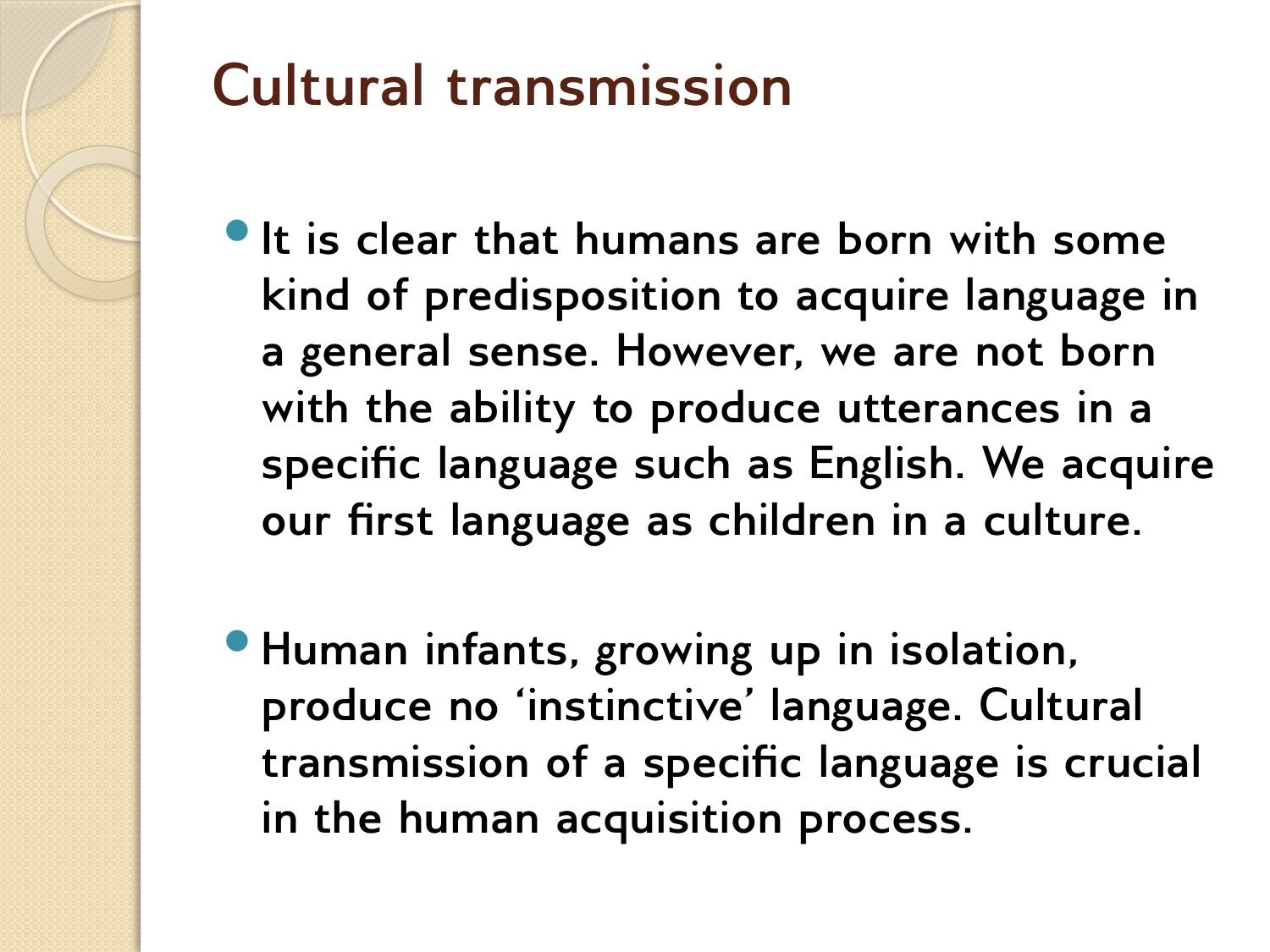

# Cultural transmission
It is clear that humans are born with some kind of predisposition to acquire language in a general sense. However, we are not born with the ability to produce utterances in a specific language such as English. We acquire our first language as children in a culture.

Human infants, growing up in isolation, produce no ‘instinctive’ language. Cultural transmission of a specific language is crucial in the human acquisition process.